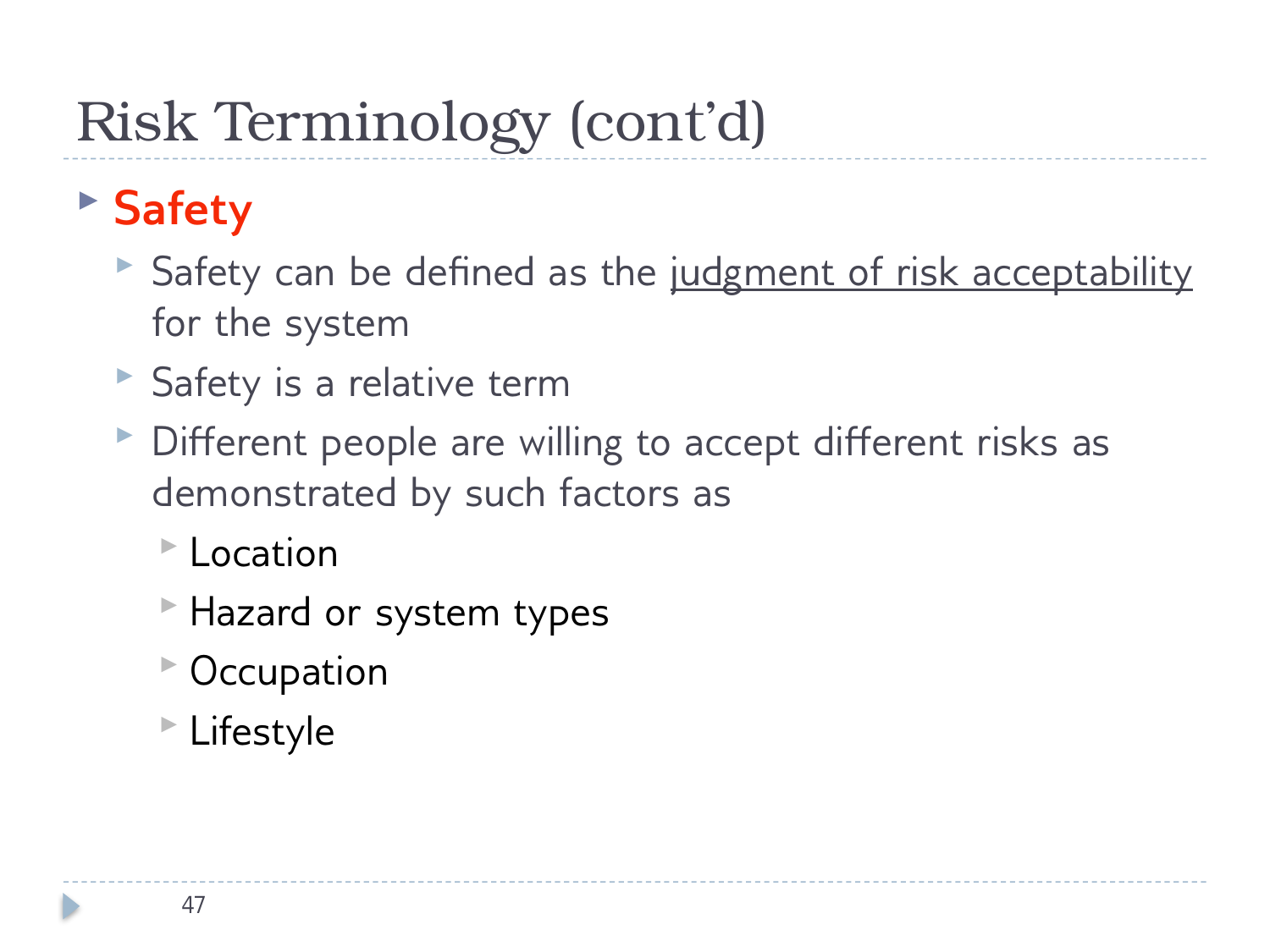

# Risk Terminology (cont’d)
Safety
Safety can be defined as the judgment of risk acceptability for the system
Safety is a relative term
Different people are willing to accept different risks as demonstrated by such factors as
Location
Hazard or system types
Occupation
Lifestyle
47